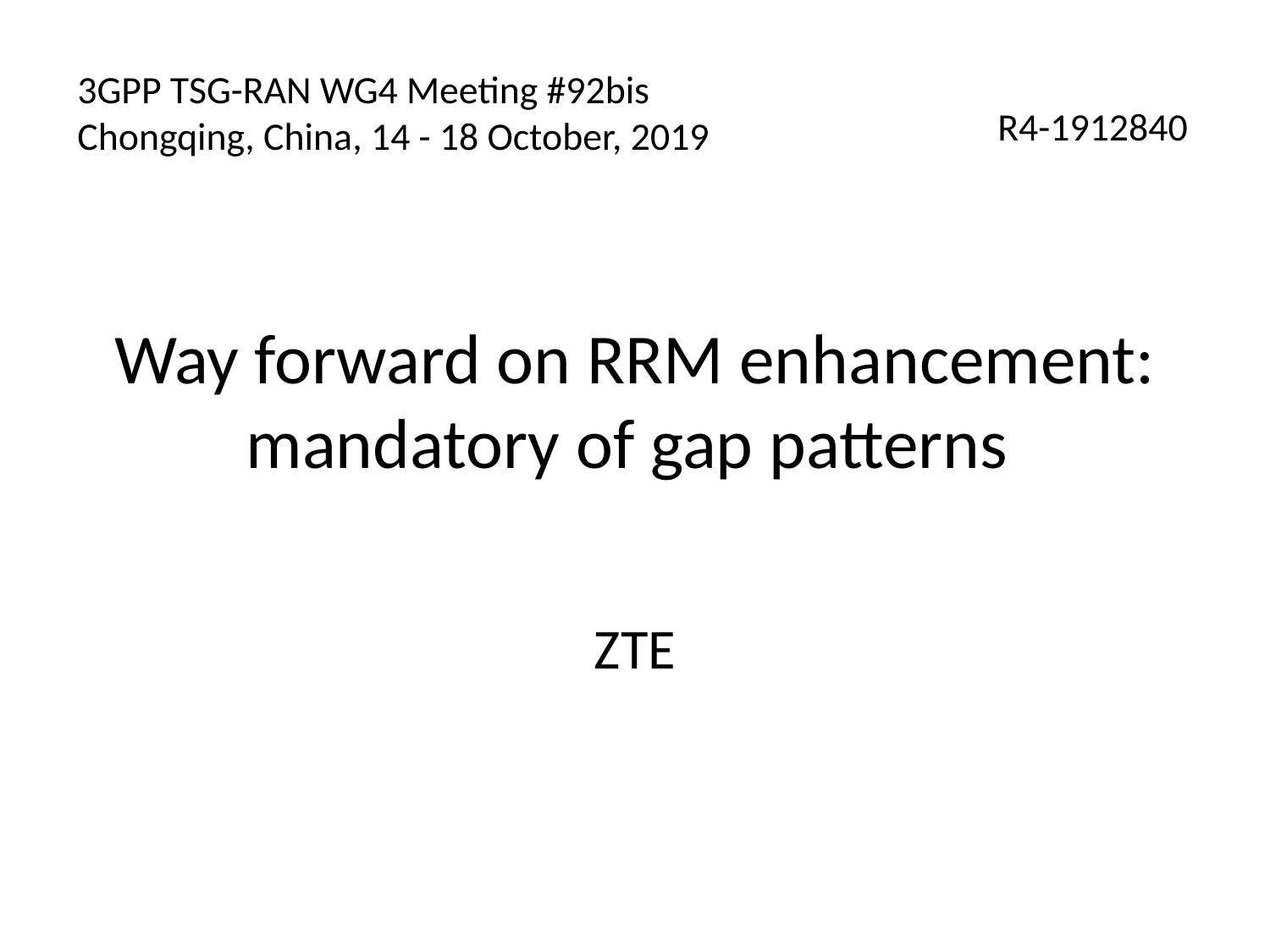

3GPP TSG-RAN WG4 Meeting #92bis
Chongqing, China, 14 - 18 October, 2019
R4-1912840
# Way forward on RRM enhancement: mandatory of gap patterns
ZTE
1